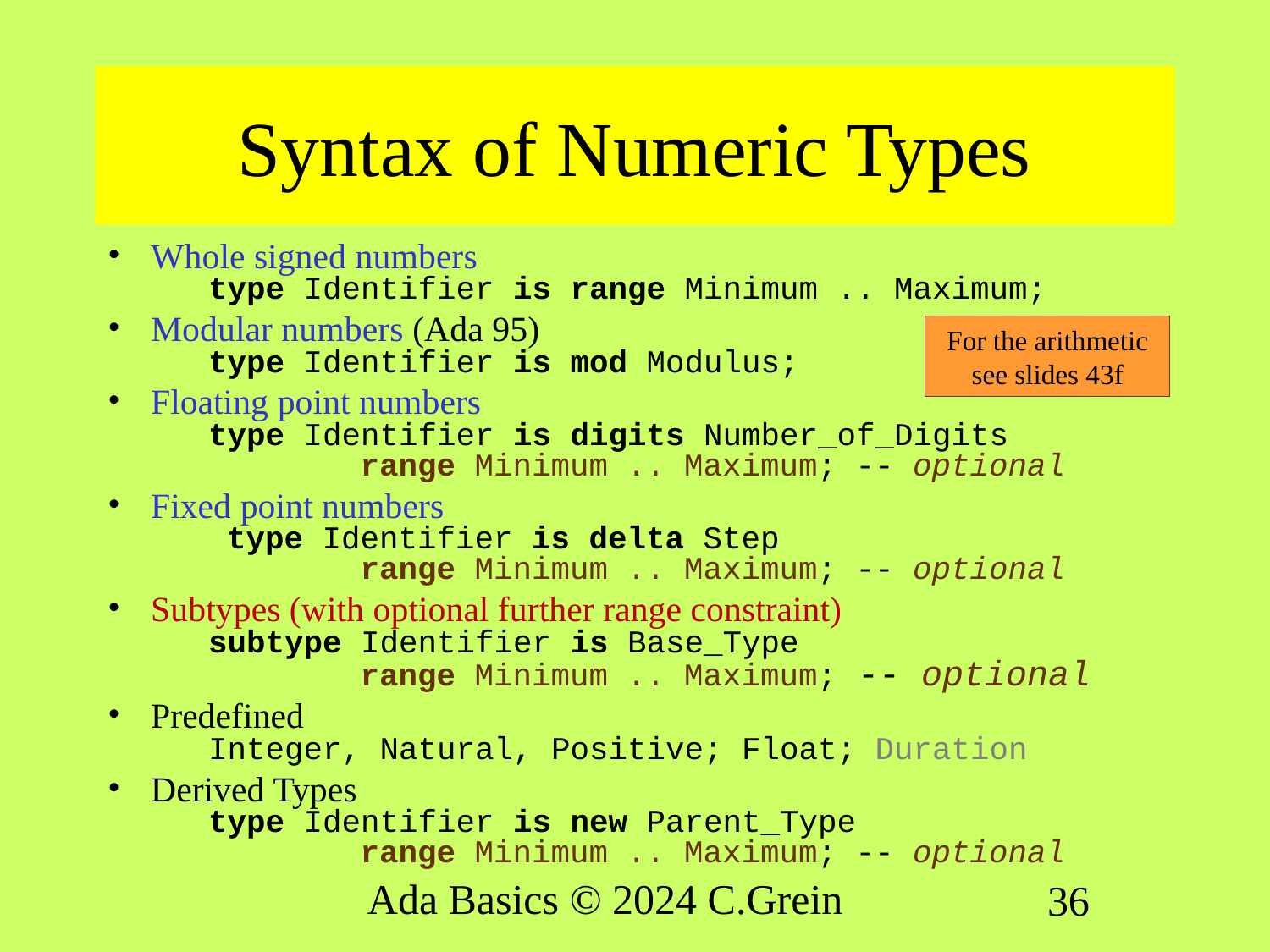

# Syntax of Numeric Types
Whole signed numbers
		type Identifier is range Minimum .. Maximum;
Modular numbers (Ada 95)
		type Identifier is mod Modulus;
Floating point numbers
		type Identifier is digits Number_of_Digits
           range Minimum .. Maximum; -- optional
Fixed point numbers
    type Identifier is delta Step
           range Minimum .. Maximum; -- optional
Subtypes (with optional further range constraint)
		subtype Identifier is Base_Type
           range Minimum .. Maximum; -- optional
Predefined
		Integer, Natural, Positive; Float; Duration
Derived Types
		type Identifier is new Parent_Type
           range Minimum .. Maximum; -- optional
For the arithmetic see slides 43f
Ada Basics © 2024 C.Grein
36